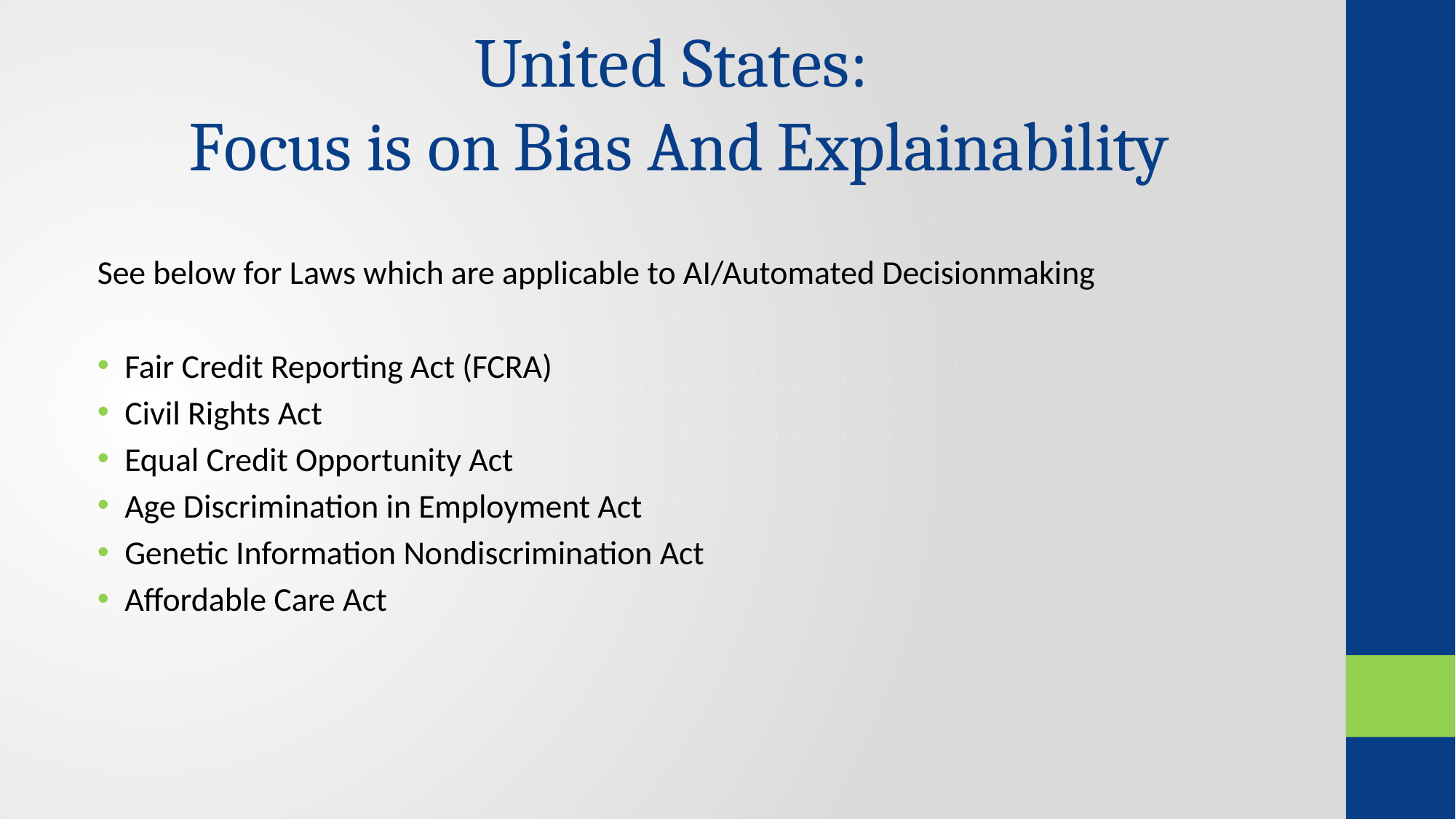

# United States: Focus is on Bias And Explainability
See below for Laws which are applicable to AI/Automated Decisionmaking

Fair Credit Reporting Act (FCRA)
Civil Rights Act
Equal Credit Opportunity Act
Age Discrimination in Employment Act
Genetic Information Nondiscrimination Act
Affordable Care Act